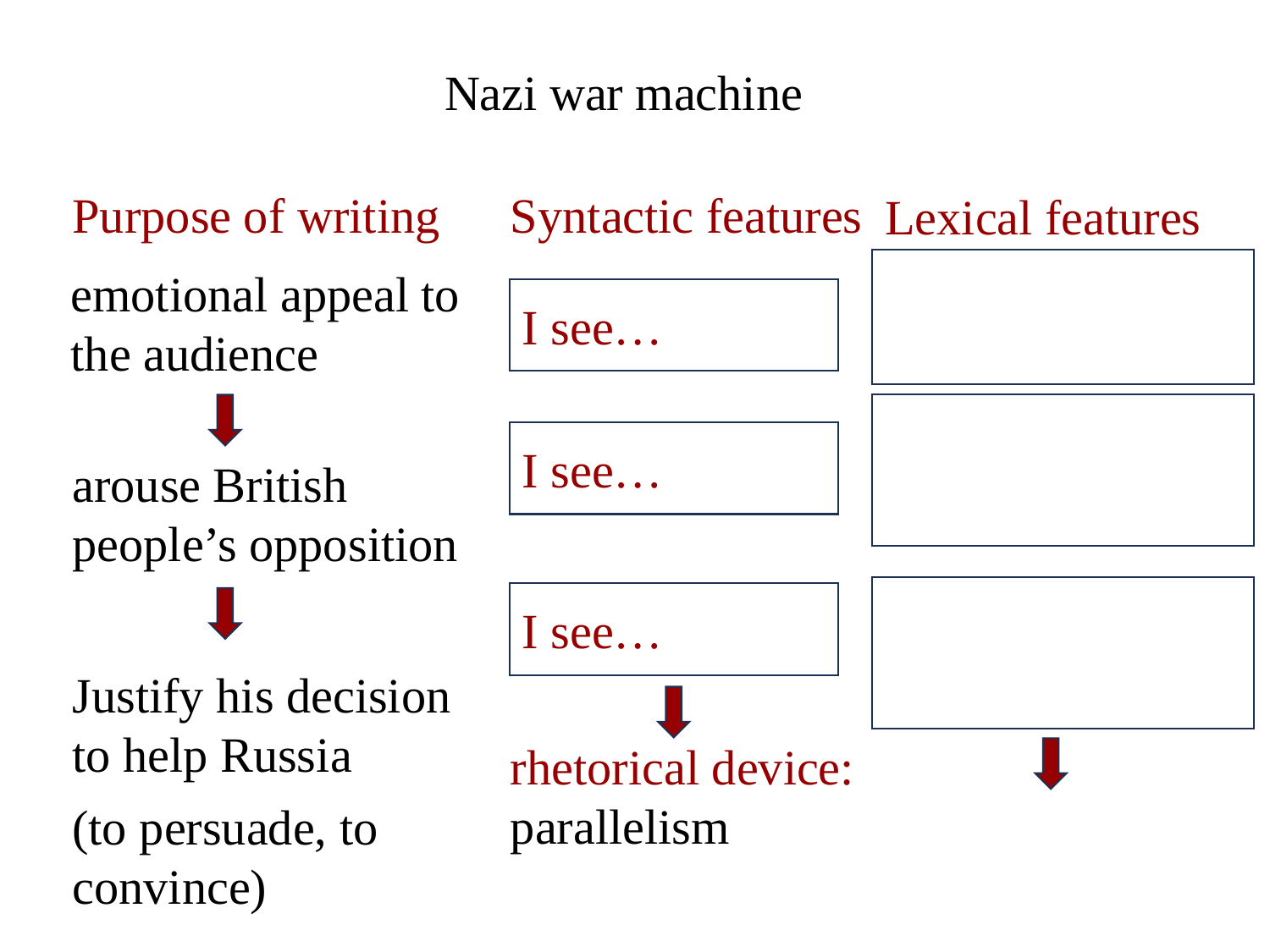

Nazi war machine
Syntactic features
Purpose of writing
Lexical features

emotional appeal to the audience
I see…

I see…
arouse British people’s opposition

I see…

Justify his decision to help Russia

rhetorical device:
parallelism

(to persuade, to convince)